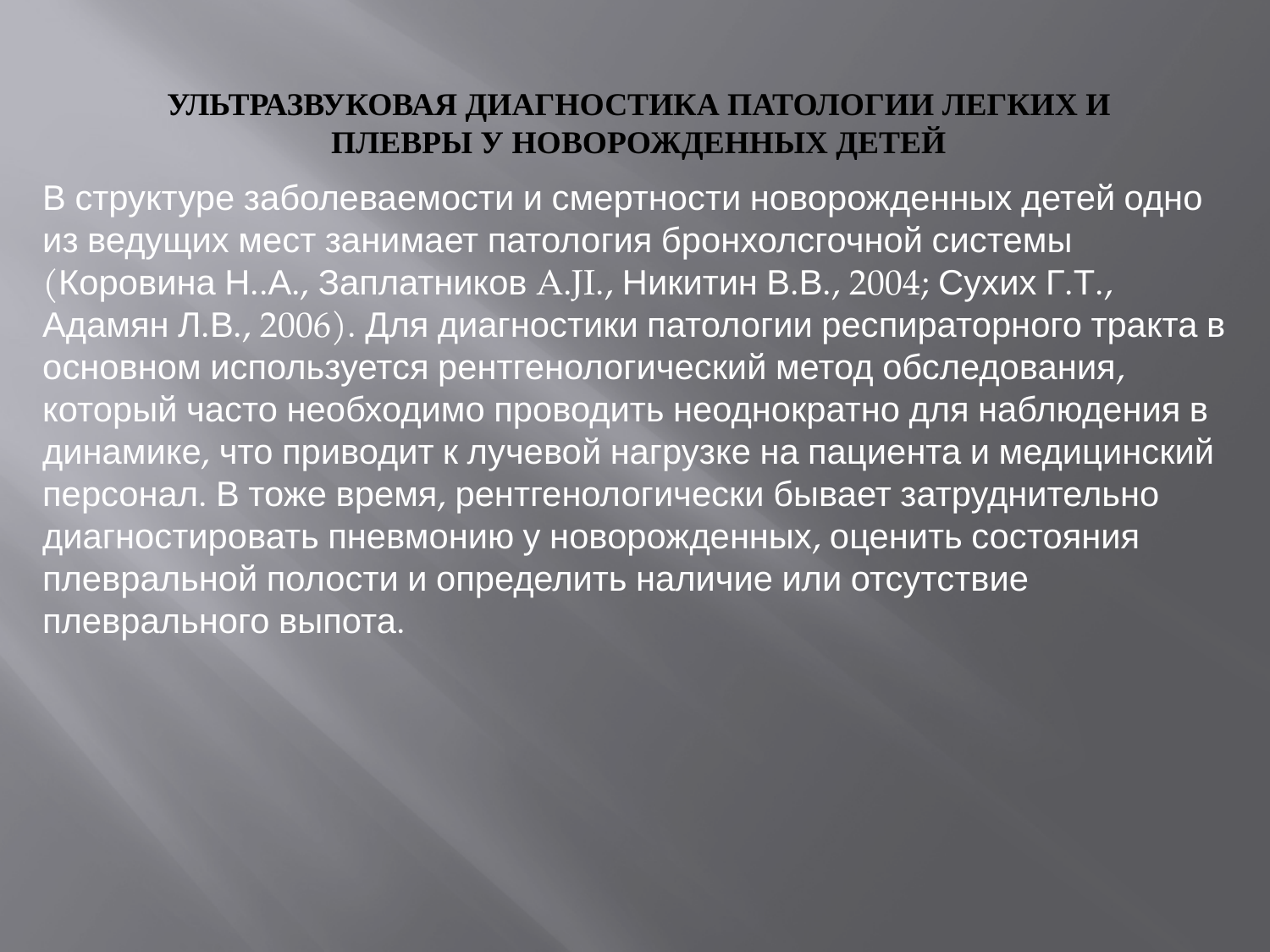

# Ультразвуковая диагностика патологии легких и плевры у новорожденных детей
В структуре заболеваемости и смертности новорожденных детей одно из ведущих мест занимает патология бронхолсгочной системы (Коровина Н..А., Заплатников A.JI., Никитин В.В., 2004; Сухих Г.Т., Адамян Л.В., 2006). Для диагностики патологии респираторного тракта в основном используется рентгенологический метод обследования, который часто необходимо проводить неоднократно для наблюдения в динамике, что приводит к лучевой нагрузке на пациента и медицинский персонал. В тоже время, рентгенологически бывает затруднительно диагностировать пневмонию у новорожденных, оценить состояния плевральной полости и определить наличие или отсутствие плеврального выпота.